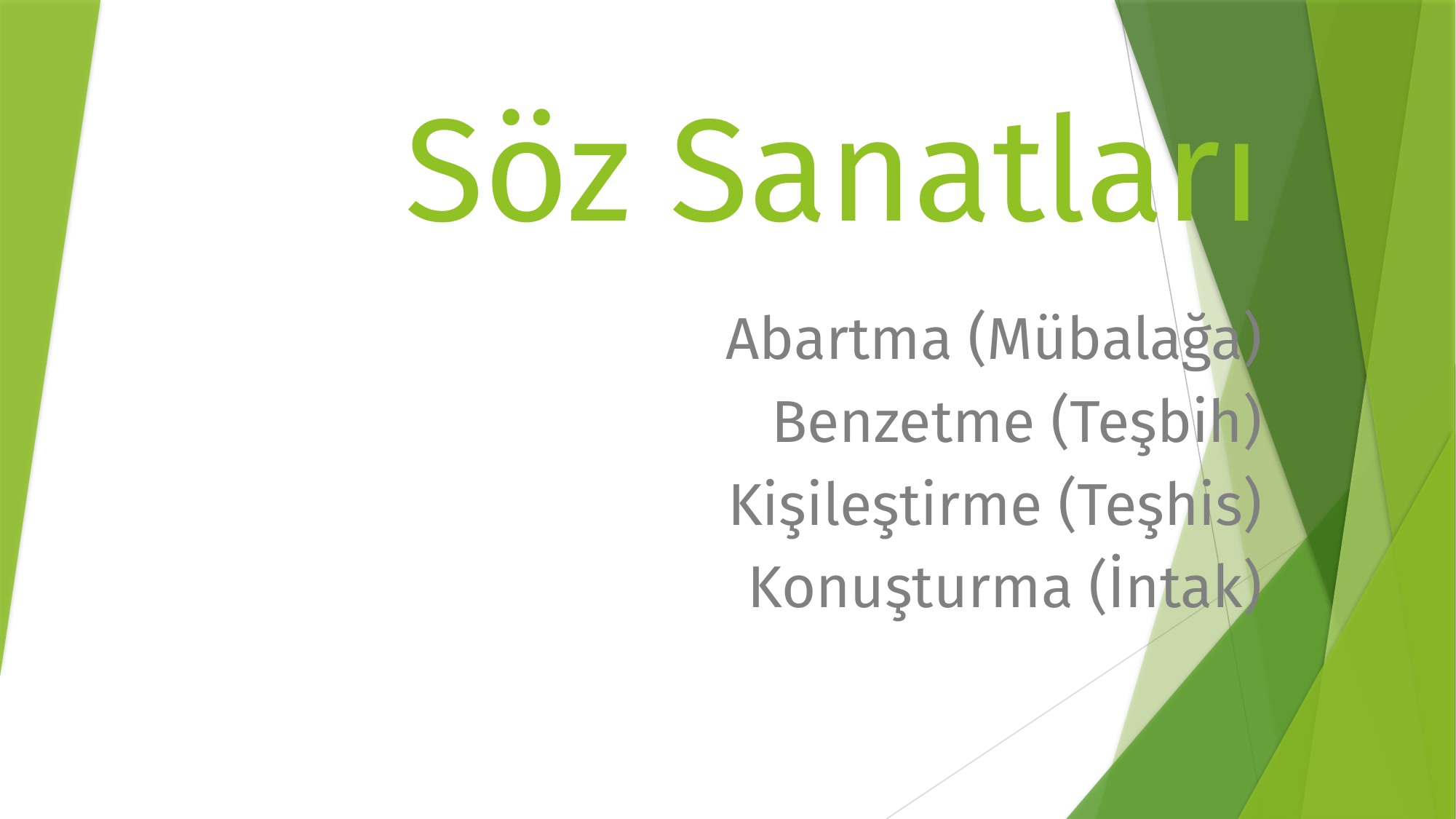

# Söz Sanatları

Abartma (Mübalağa)
Benzetme (Teşbih)
Kişileştirme (Teşhis)
Konuşturma (İntak)